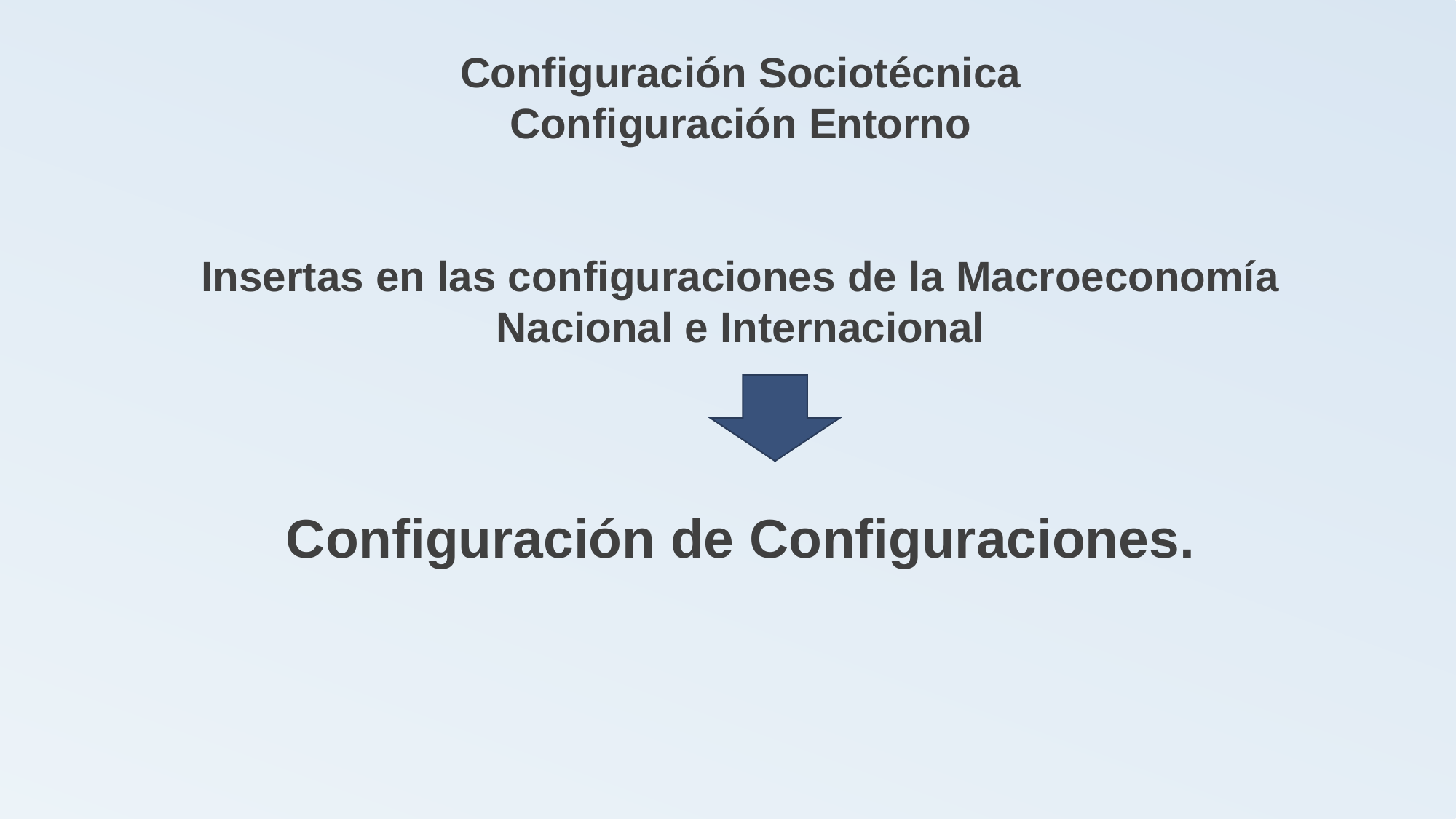

Configuración Sociotécnica
Configuración Entorno

Insertas en las configuraciones de la Macroeconomía Nacional e Internacional

Configuración de Configuraciones.